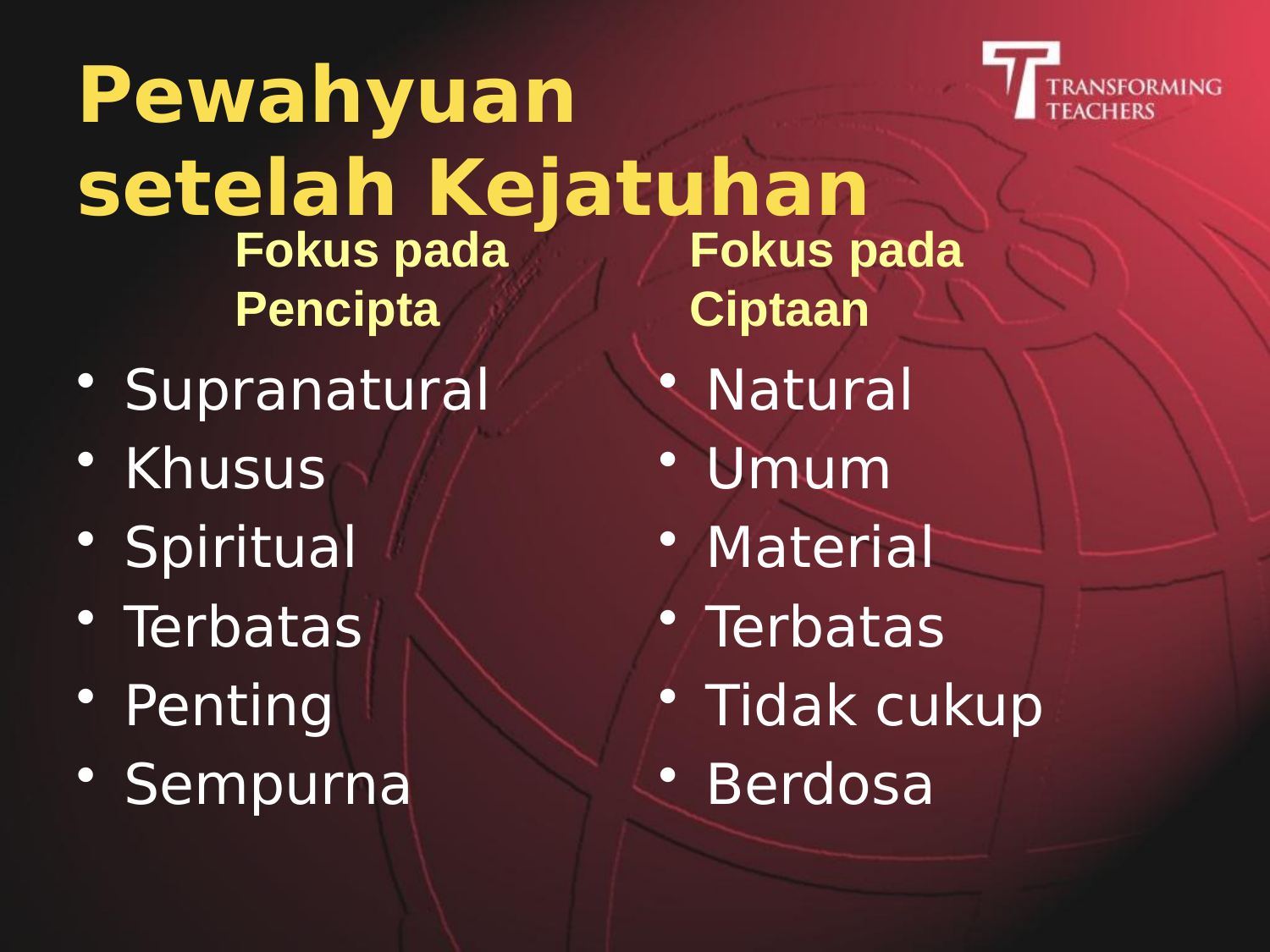

# Pewahyuan setelah Kejatuhan
Fokus pada Pencipta
Fokus pada Ciptaan
Supranatural
Khusus
Spiritual
Terbatas
Penting
Sempurna
Natural
Umum
Material
Terbatas
Tidak cukup
Berdosa